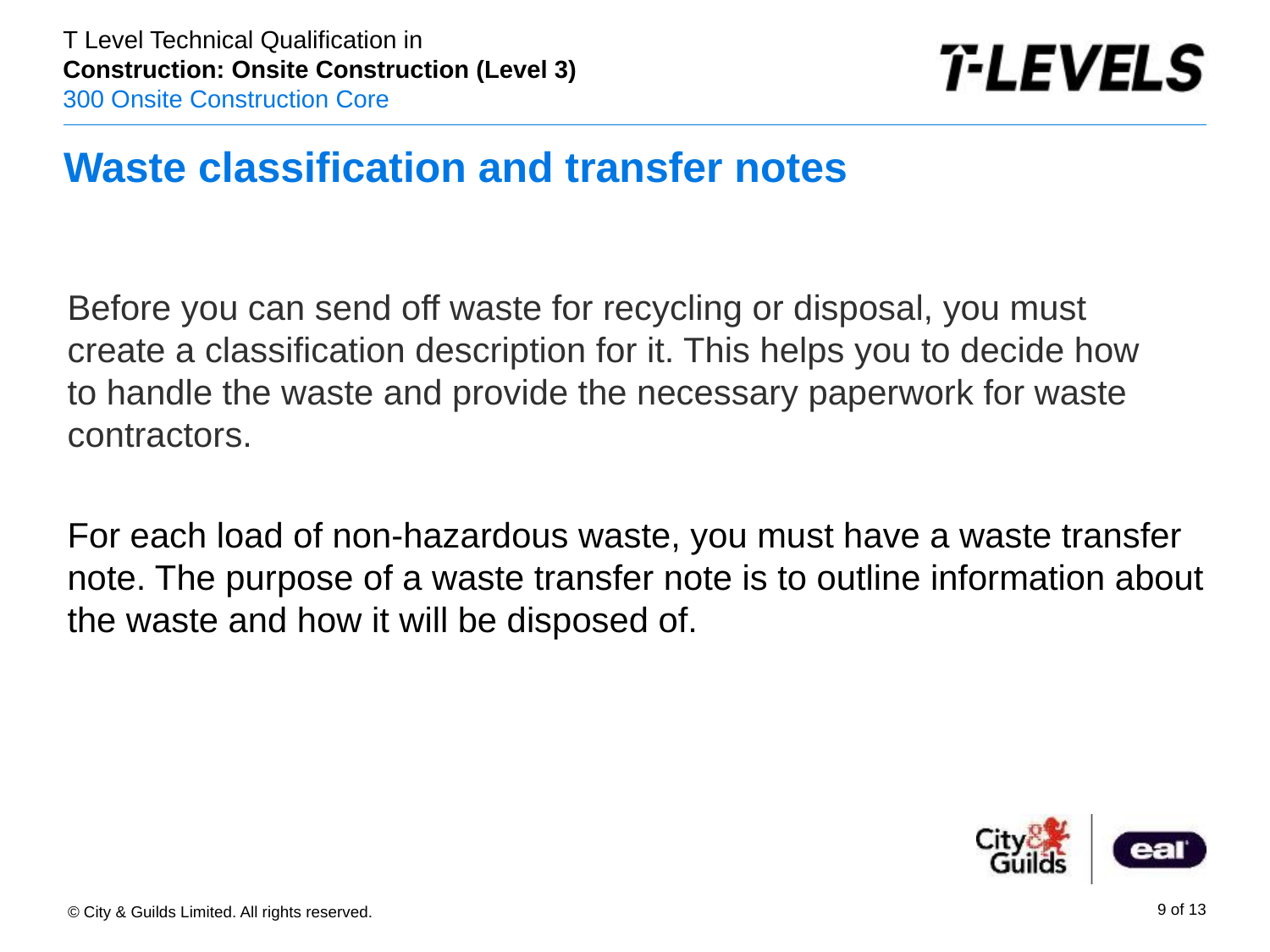

# Waste classification and transfer notes
Before you can send off waste for recycling or disposal, you must create a classification description for it. This helps you to decide how to handle the waste and provide the necessary paperwork for waste contractors.
For each load of non-hazardous waste, you must have a waste transfer note. The purpose of a waste transfer note is to outline information about the waste and how it will be disposed of.